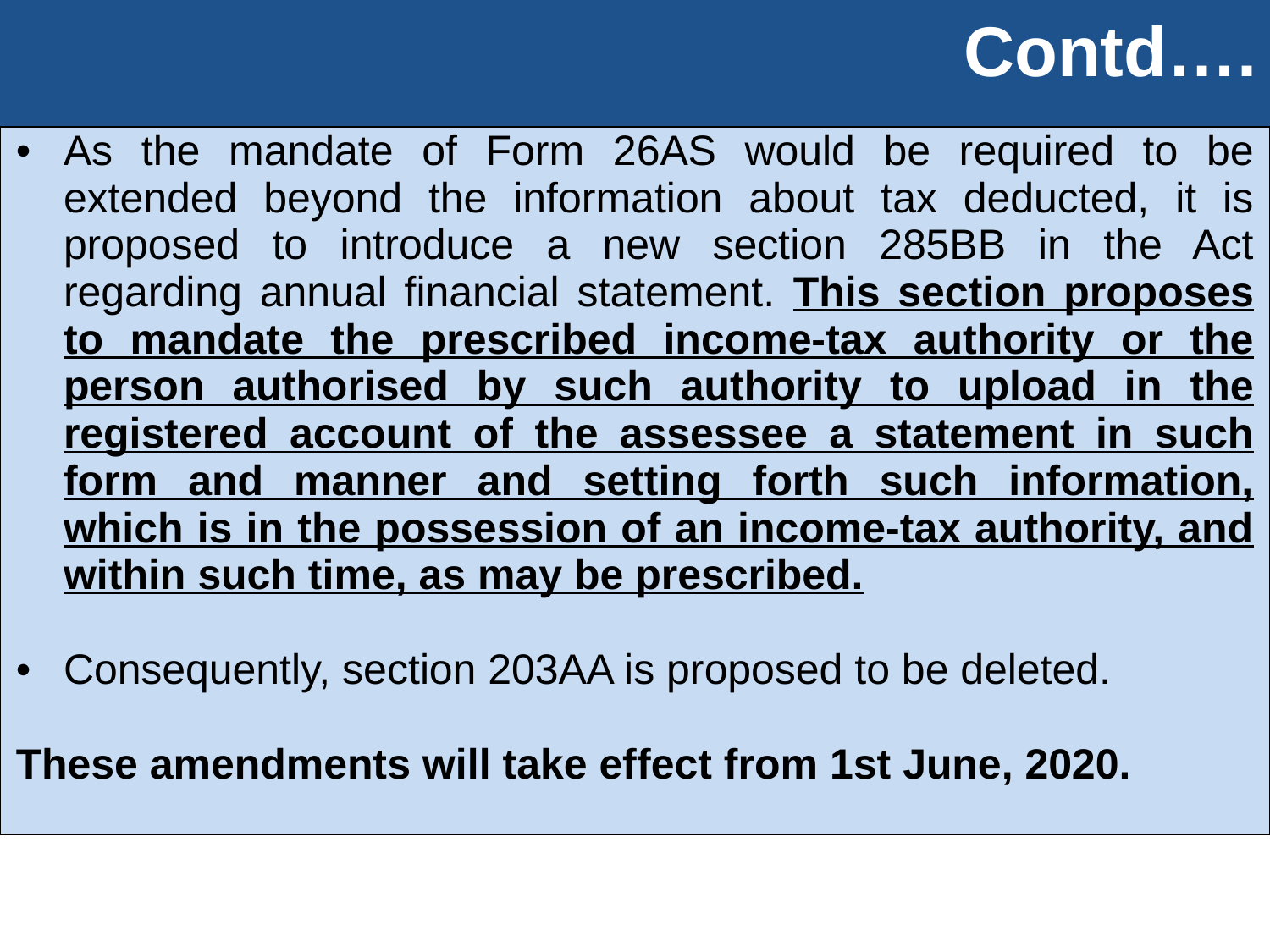

# Contd….
| As the mandate of Form 26AS would be required to be extended beyond the information about tax deducted, it is proposed to introduce a new section 285BB in the Act regarding annual financial statement. This section proposes to mandate the prescribed income-tax authority or the person authorised by such authority to upload in the registered account of the assessee a statement in such form and manner and setting forth such information, which is in the possession of an income-tax authority, and within such time, as may be prescribed. Consequently, section 203AA is proposed to be deleted. These amendments will take effect from 1st June, 2020. |
| --- |
223